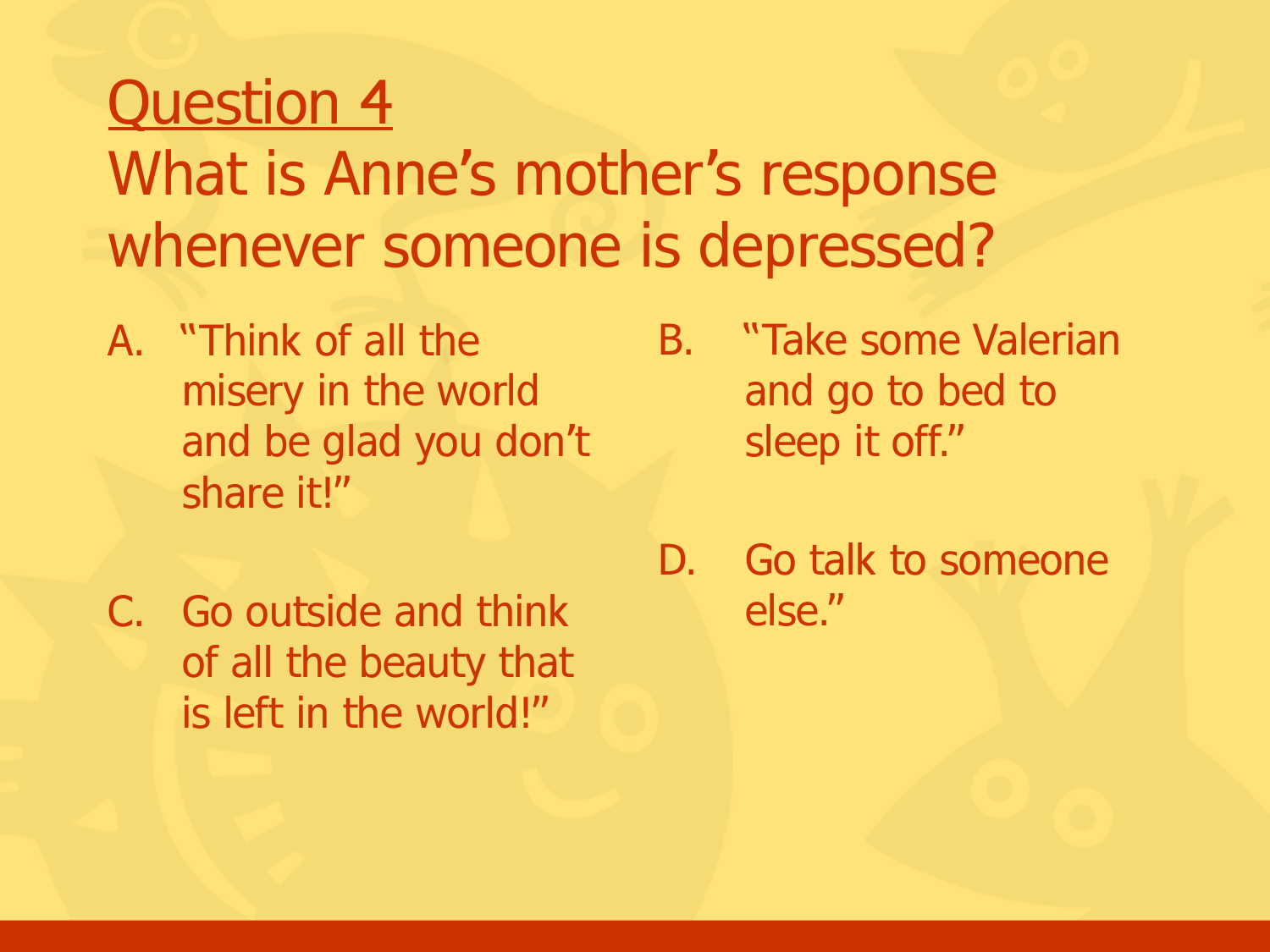

# Question 4 What is Anne’s mother’s response whenever someone is depressed?
A. 	“Think of all the misery in the world and be glad you don’t share it!”

C. 	Go outside and think of all the beauty that is left in the world!”

B. 	“Take some Valerian and go to bed to sleep it off.”

D. 	Go talk to someone else.”